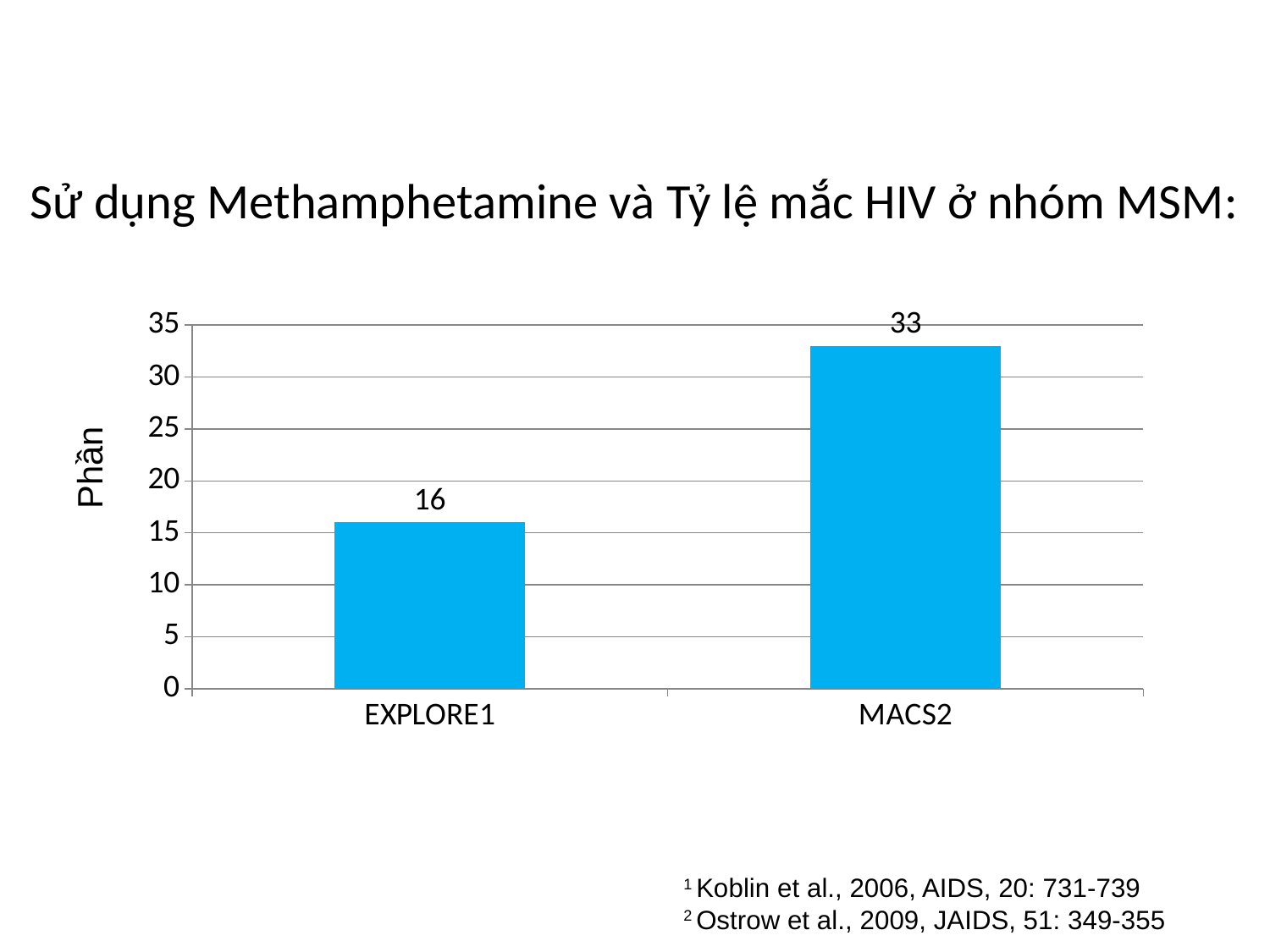

Sử dụng Methamphetamine và Tỷ lệ mắc HIV ở nhóm MSM:
Phần

### Chart

| Category | Column1 |
|---|---|
| EXPLORE1 | 16.0 |
| MACS2 | 33.0 |
1 Koblin et al., 2006, AIDS, 20: 731-739
2 Ostrow et al., 2009, JAIDS, 51: 349-355